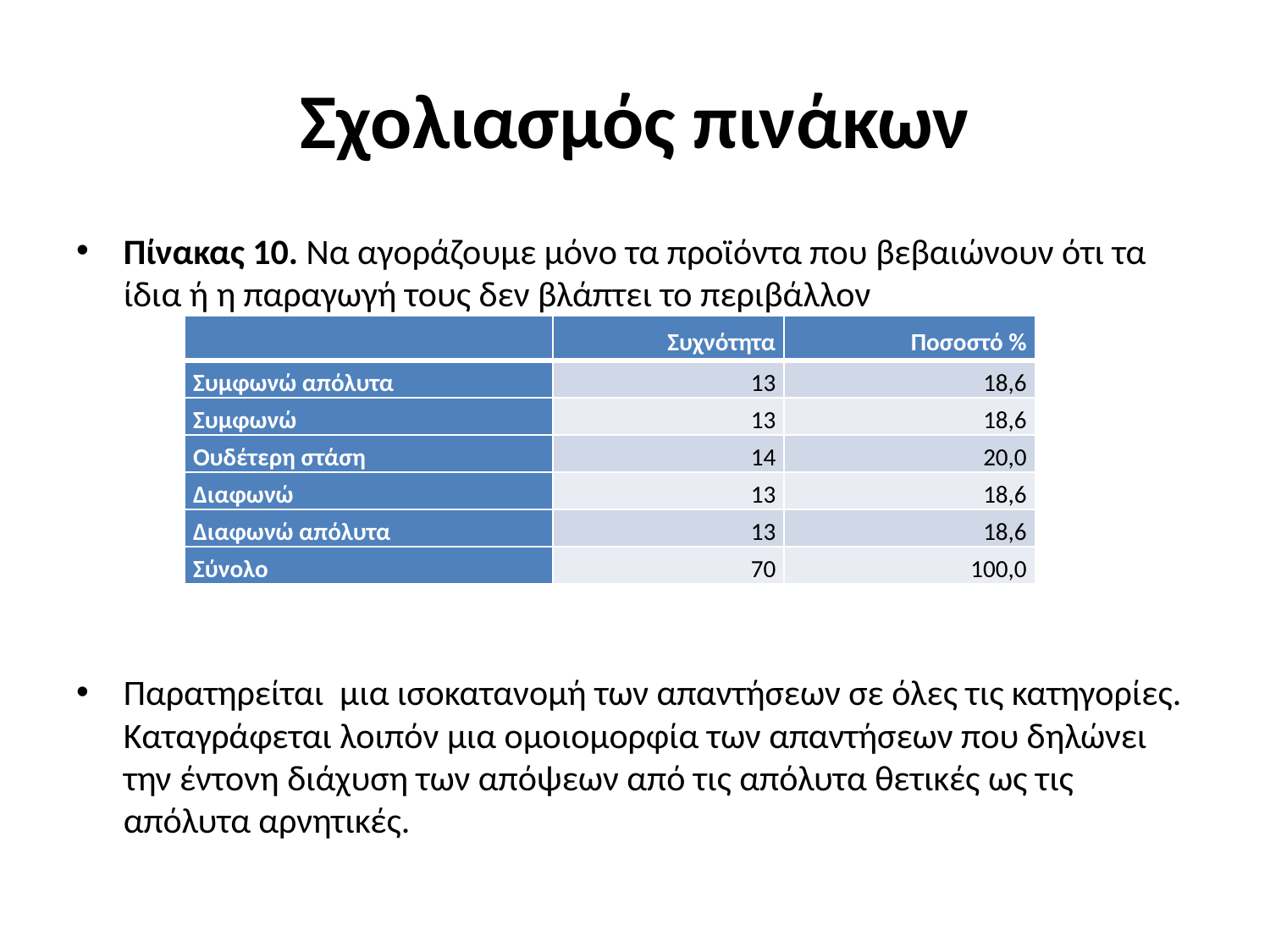

# Σχολιασμός πινάκων
Πίνακας 10. Να αγοράζουμε μόνο τα προϊόντα που βεβαιώνουν ότι τα ίδια ή η παραγωγή τους δεν βλάπτει το περιβάλλον

Παρατηρείται  μια ισοκατανομή των απαντήσεων σε όλες τις κατηγορίες. Καταγράφεται λοιπόν μια ομοιομορφία των απαντήσεων που δηλώνει την έντονη διάχυση των απόψεων από τις απόλυτα θετικές ως τις απόλυτα αρνητικές.

|  | Συχνότητα | Ποσοστό % |
| --- | --- | --- |
| Συμφωνώ απόλυτα | 13 | 18,6 |
| Συμφωνώ | 13 | 18,6 |
| Ουδέτερη στάση | 14 | 20,0 |
| Διαφωνώ | 13 | 18,6 |
| Διαφωνώ απόλυτα | 13 | 18,6 |
| Σύνολο | 70 | 100,0 |